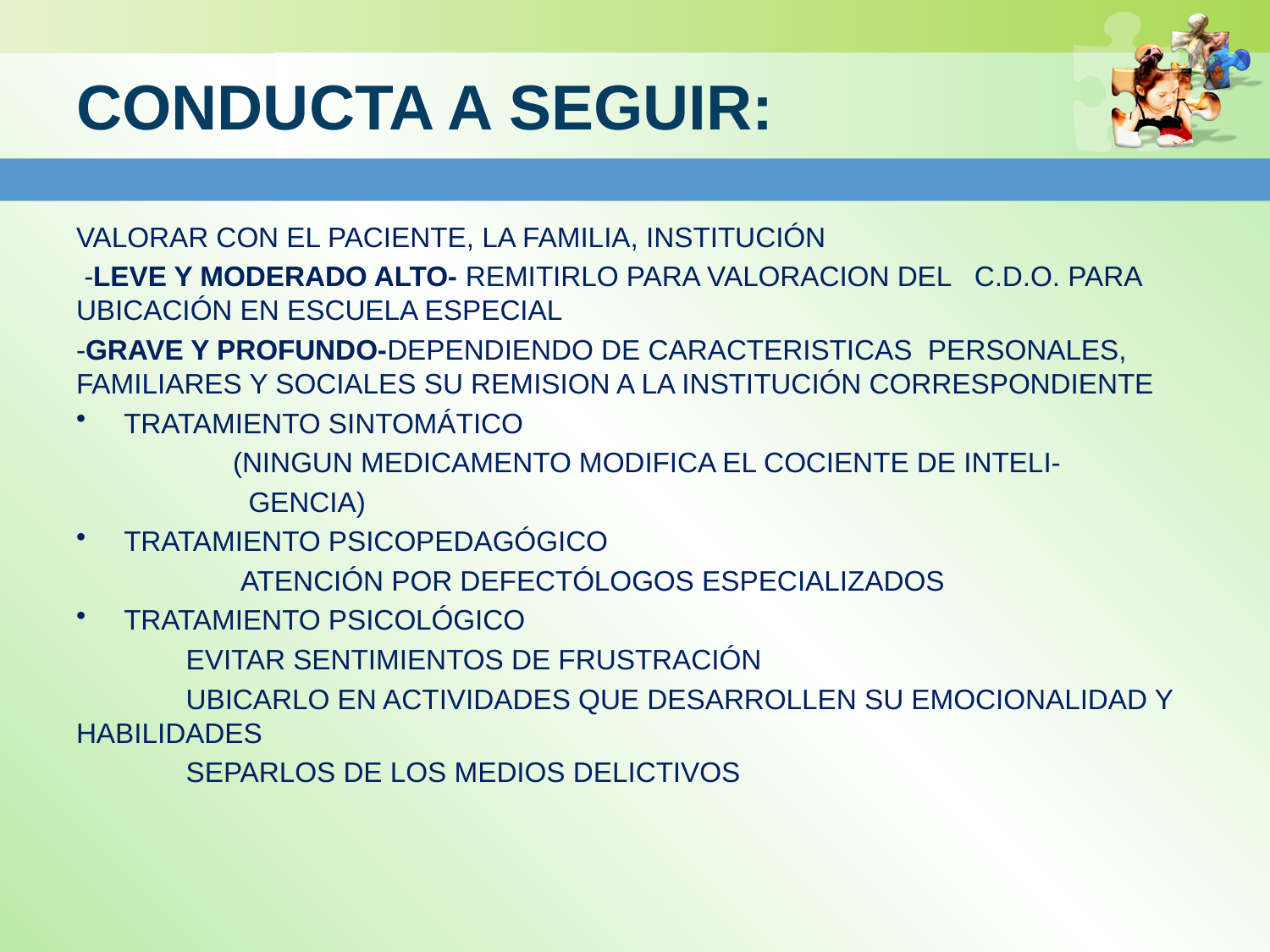

# CONDUCTA A SEGUIR:
VALORAR CON EL PACIENTE, LA FAMILIA, INSTITUCIÓN
 -LEVE Y MODERADO ALTO- REMITIRLO PARA VALORACION DEL   C.D.O. PARA UBICACIÓN EN ESCUELA ESPECIAL
-GRAVE Y PROFUNDO-DEPENDIENDO DE CARACTERISTICAS  PERSONALES, FAMILIARES Y SOCIALES SU REMISION A LA INSTITUCIÓN CORRESPONDIENTE
TRATAMIENTO SINTOMÁTICO
                    (NINGUN MEDICAMENTO MODIFICA EL COCIENTE DE INTELI-
                      GENCIA)
TRATAMIENTO PSICOPEDAGÓGICO
                     ATENCIÓN POR DEFECTÓLOGOS ESPECIALIZADOS
TRATAMIENTO PSICOLÓGICO
              EVITAR SENTIMIENTOS DE FRUSTRACIÓN
              UBICARLO EN ACTIVIDADES QUE DESARROLLEN SU EMOCIONALIDAD Y HABILIDADES
              SEPARLOS DE LOS MEDIOS DELICTIVOS